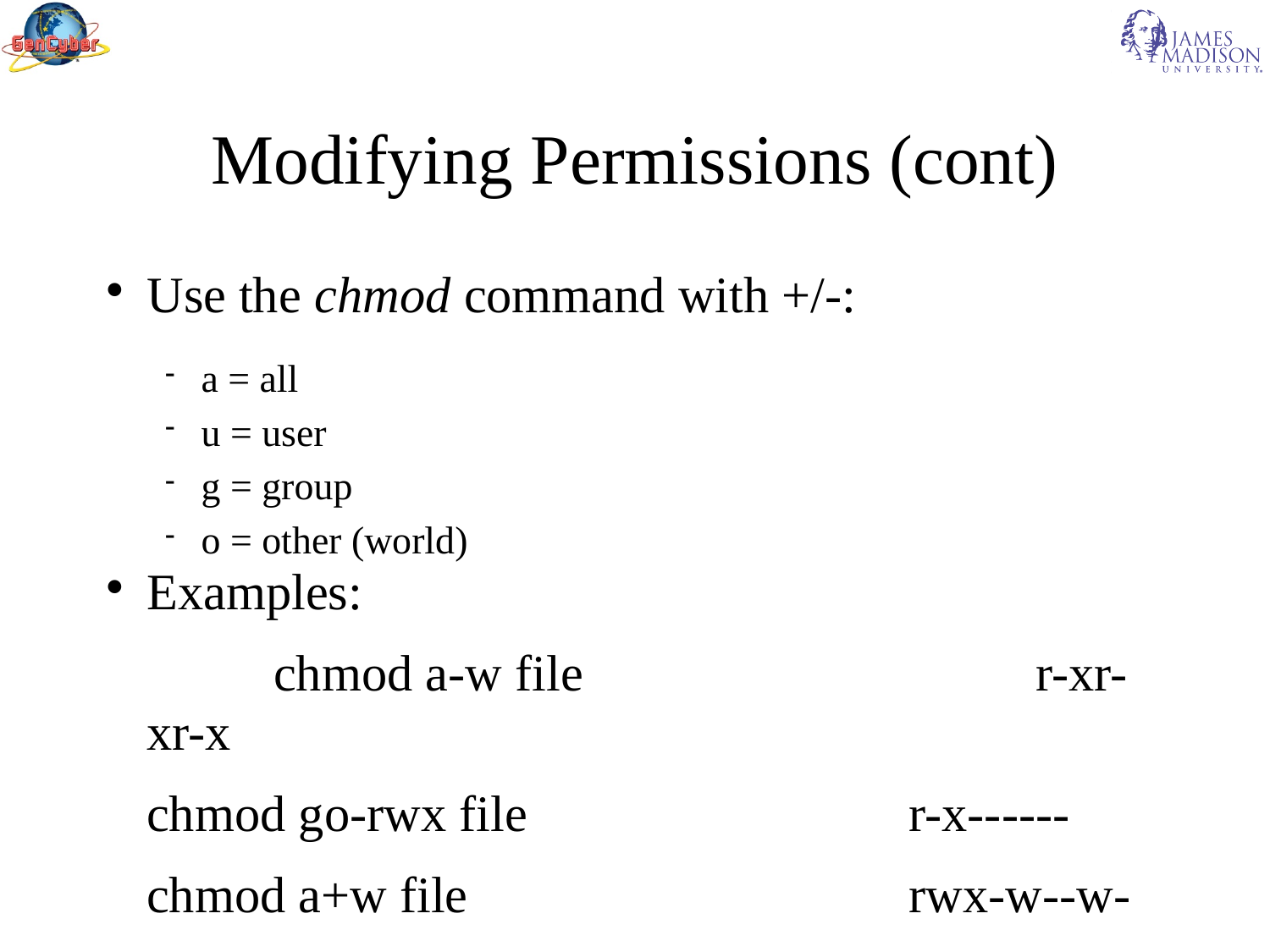

Modifying Permissions (cont)
Use the chmod command with +/-:
a = all
u = user
g = group
o = other (world)
Examples:
		chmod a-w file				r-xr-xr-x
 	chmod go-rwx file			r-x------
	chmod a+w file				rwx-w--w-